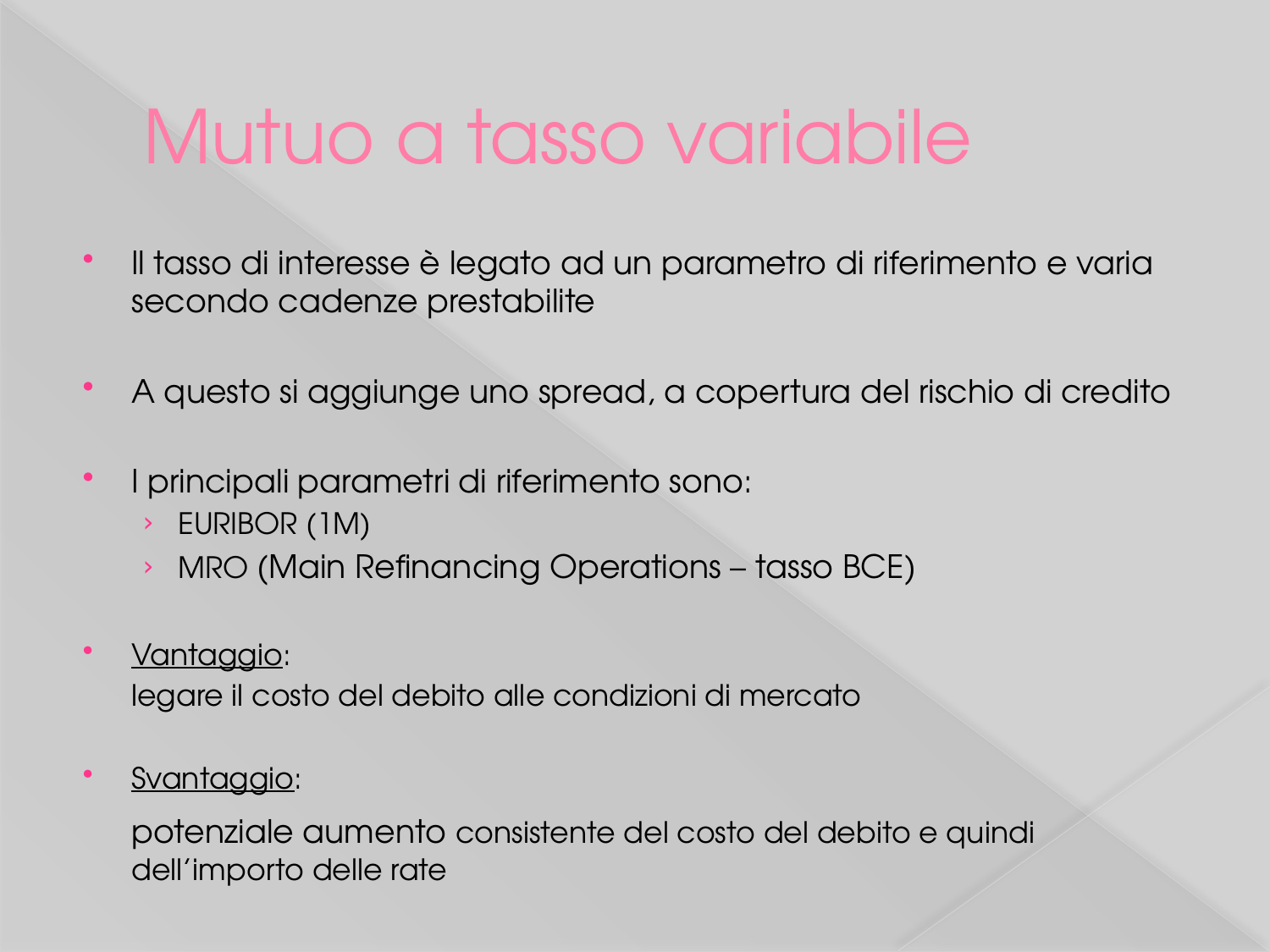

# Mutuo a tasso variabile
Il tasso di interesse è legato ad un parametro di riferimento e varia secondo cadenze prestabilite

A questo si aggiunge uno spread, a copertura del rischio di credito

I principali parametri di riferimento sono:
EURIBOR (1M)
MRO (Main Refinancing Operations – tasso BCE)

Vantaggio:
	legare il costo del debito alle condizioni di mercato

Svantaggio:
	potenziale aumento consistente del costo del debito e quindi dell’importo delle rate